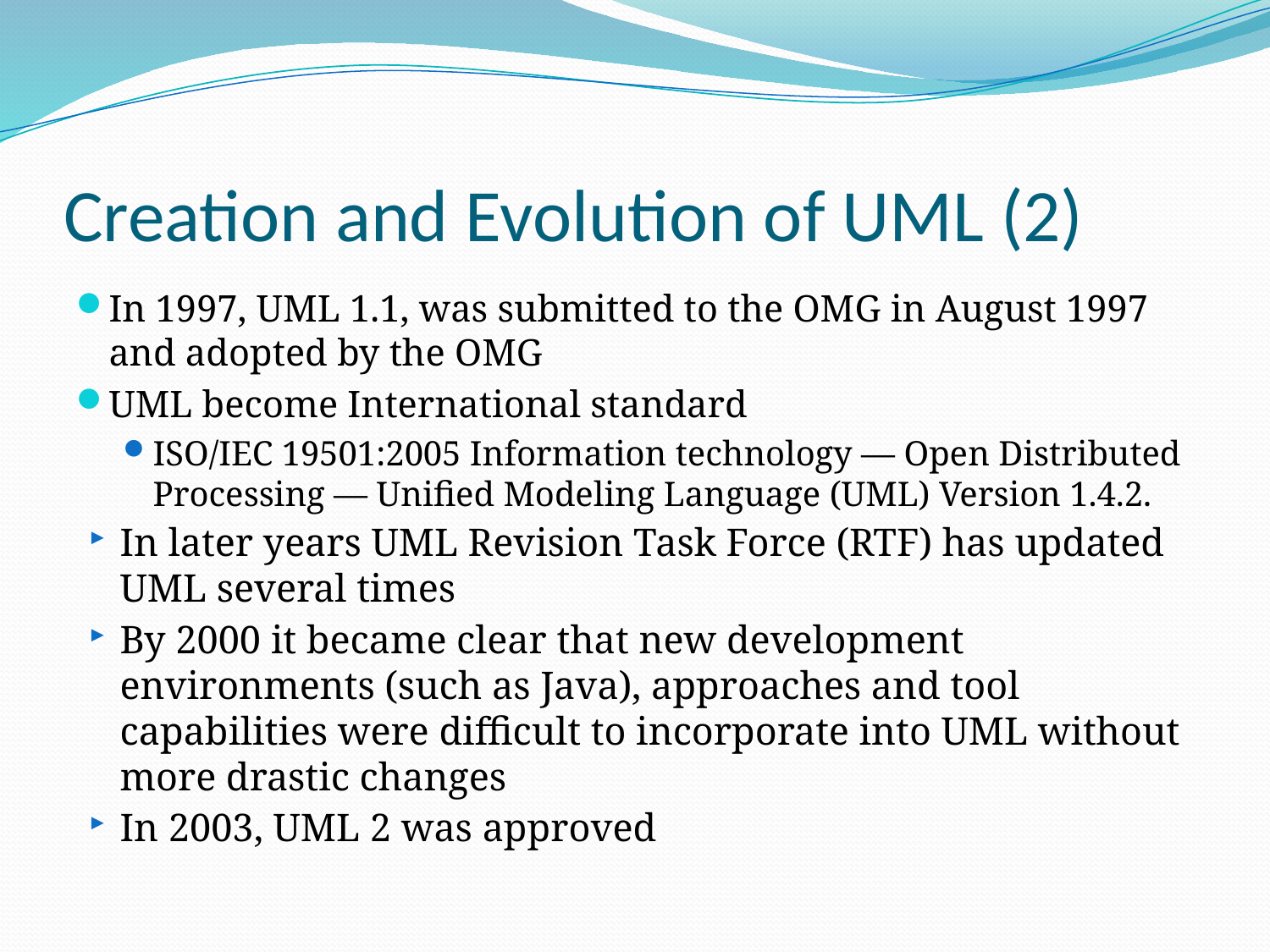

# Creation and Evolution of UML (2)
In 1997, UML 1.1, was submitted to the OMG in August 1997 and adopted by the OMG
UML become International standard
ISO/IEC 19501:2005 Information technology — Open Distributed Processing — Unified Modeling Language (UML) Version 1.4.2.
In later years UML Revision Task Force (RTF) has updated UML several times
By 2000 it became clear that new development environments (such as Java), approaches and tool capabilities were difficult to incorporate into UML without more drastic changes
In 2003, UML 2 was approved